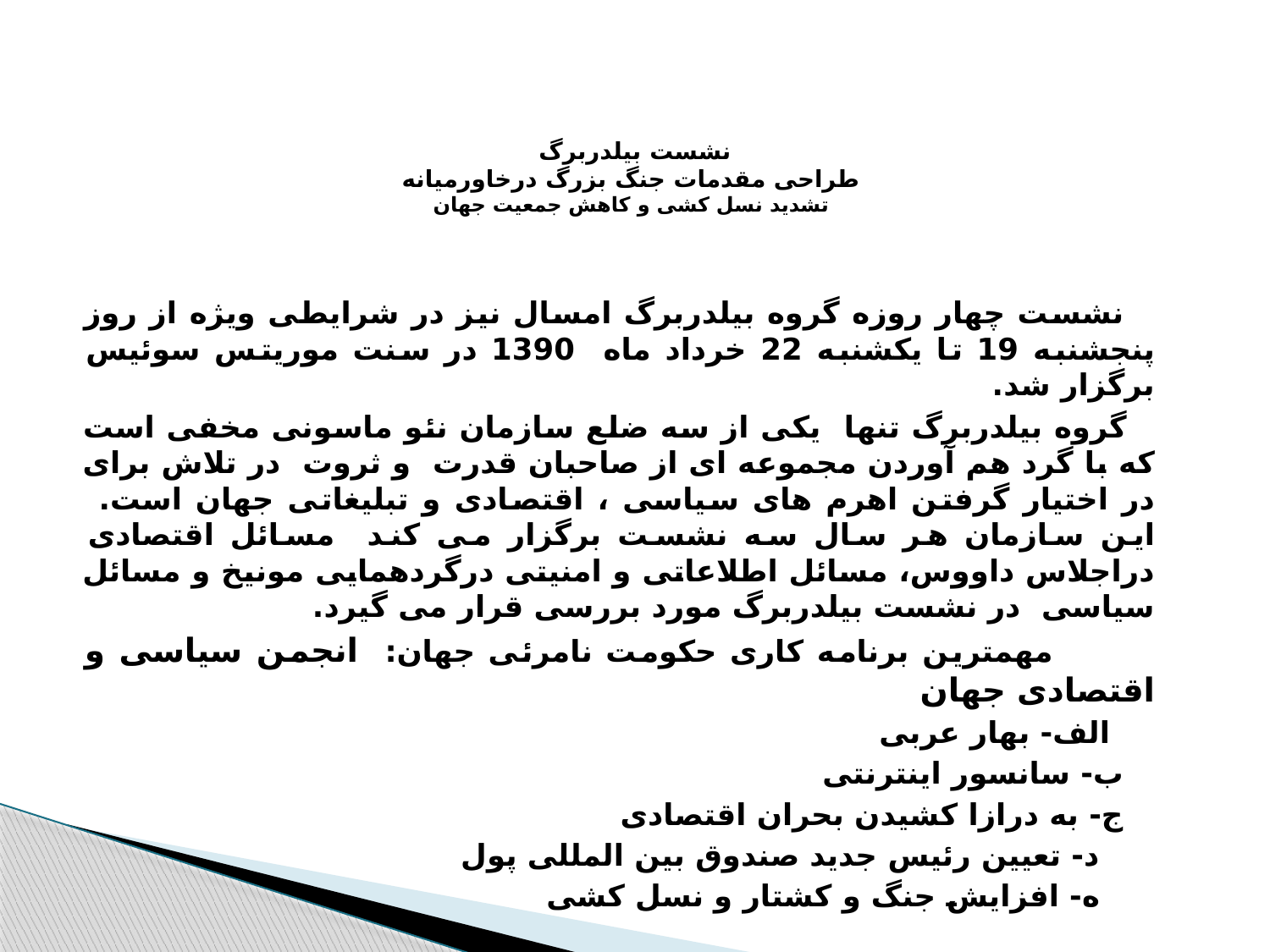

# نشست بیلدربرگ طراحی مقدمات جنگ بزرگ درخاورمیانه تشدید نسل کشی و کاهش جمعیت جهان
     نشست چهار روزه گروه بیلدربرگ امسال نیز در شرایطی ویژه از روز پنجشنبه 19 تا یکشنبه 22 خرداد ماه  1390 در سنت موریتس سوئیس برگزار شد.
     گروه بیلدربرگ تنها  یکی از سه ضلع سازمان نئو ماسونی مخفی است که با گرد هم آوردن مجموعه ای از صاحبان قدرت  و ثروت  در تلاش برای در اختیار گرفتن اهرم های سیاسی ، اقتصادی و تبلیغاتی جهان است.  این سازمان هر سال سه نشست برگزار می کند  مسائل اقتصادی دراجلاس داووس، مسائل اطلاعاتی و امنیتی درگردهمایی مونیخ و مسائل سیاسی  در نشست بیلدربرگ مورد بررسی قرار می گیرد.
          مهمترین برنامه کاری حکومت نامرئی جهان:  انجمن سیاسی و اقتصادی جهان
    الف- بهار عربی
ب- سانسور اینترنتی
ج- به درازا کشیدن بحران اقتصادی
     د- تعیین رئیس جدید صندوق بین المللی پول
     ه- افزایش جنگ و کشتار و نسل کشی